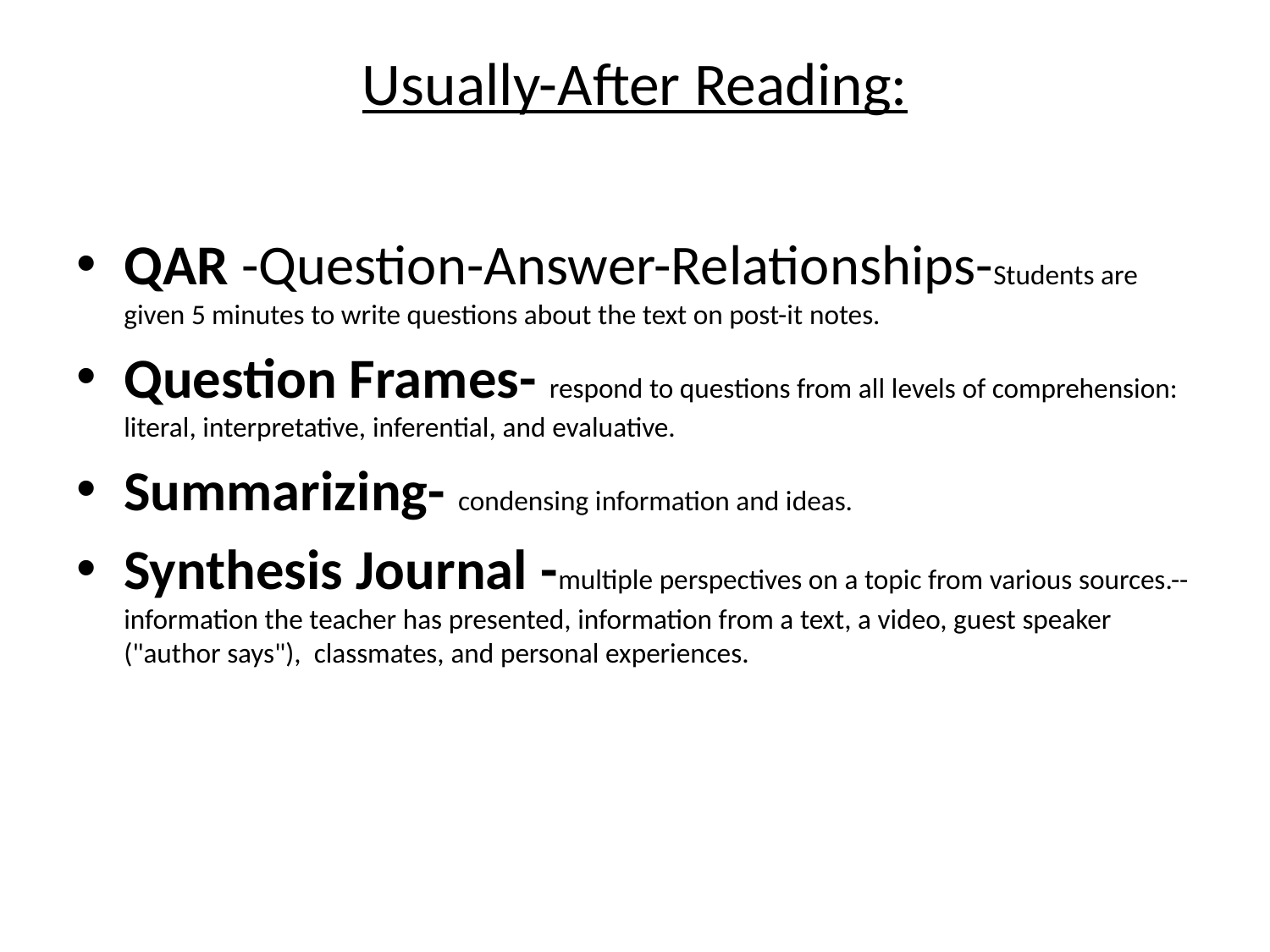

# Usually-After Reading:
QAR -Question-Answer-Relationships-Students are given 5 minutes to write questions about the text on post-it notes.
Question Frames- respond to questions from all levels of comprehension: literal, interpretative, inferential, and evaluative.
Summarizing- condensing information and ideas.
Synthesis Journal -multiple perspectives on a topic from various sources.--information the teacher has presented, information from a text, a video, guest speaker ("author says"),  classmates, and personal experiences.